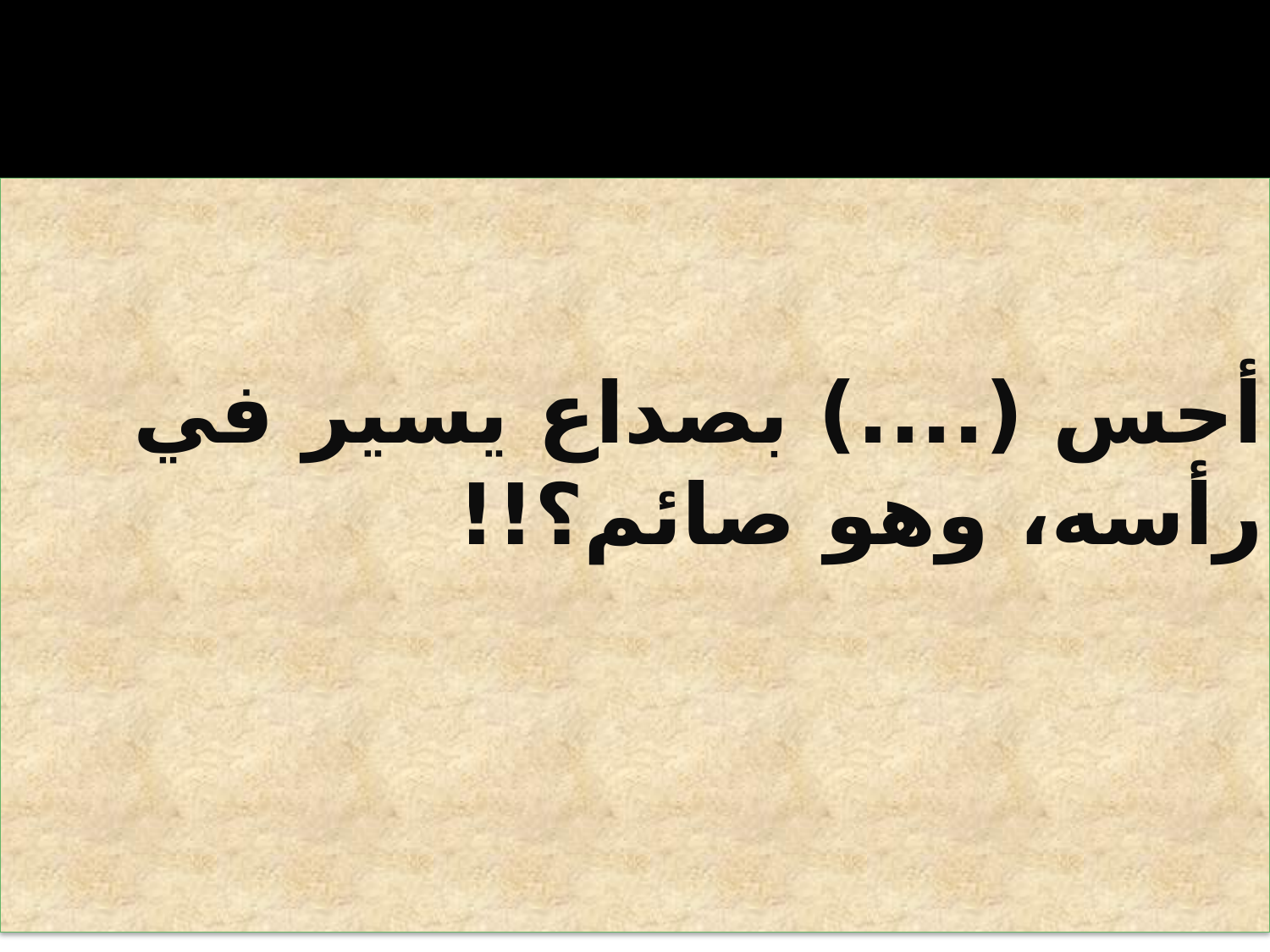

# أحس (....) بصداع يسير في رأسه، وهو صائم؟!!